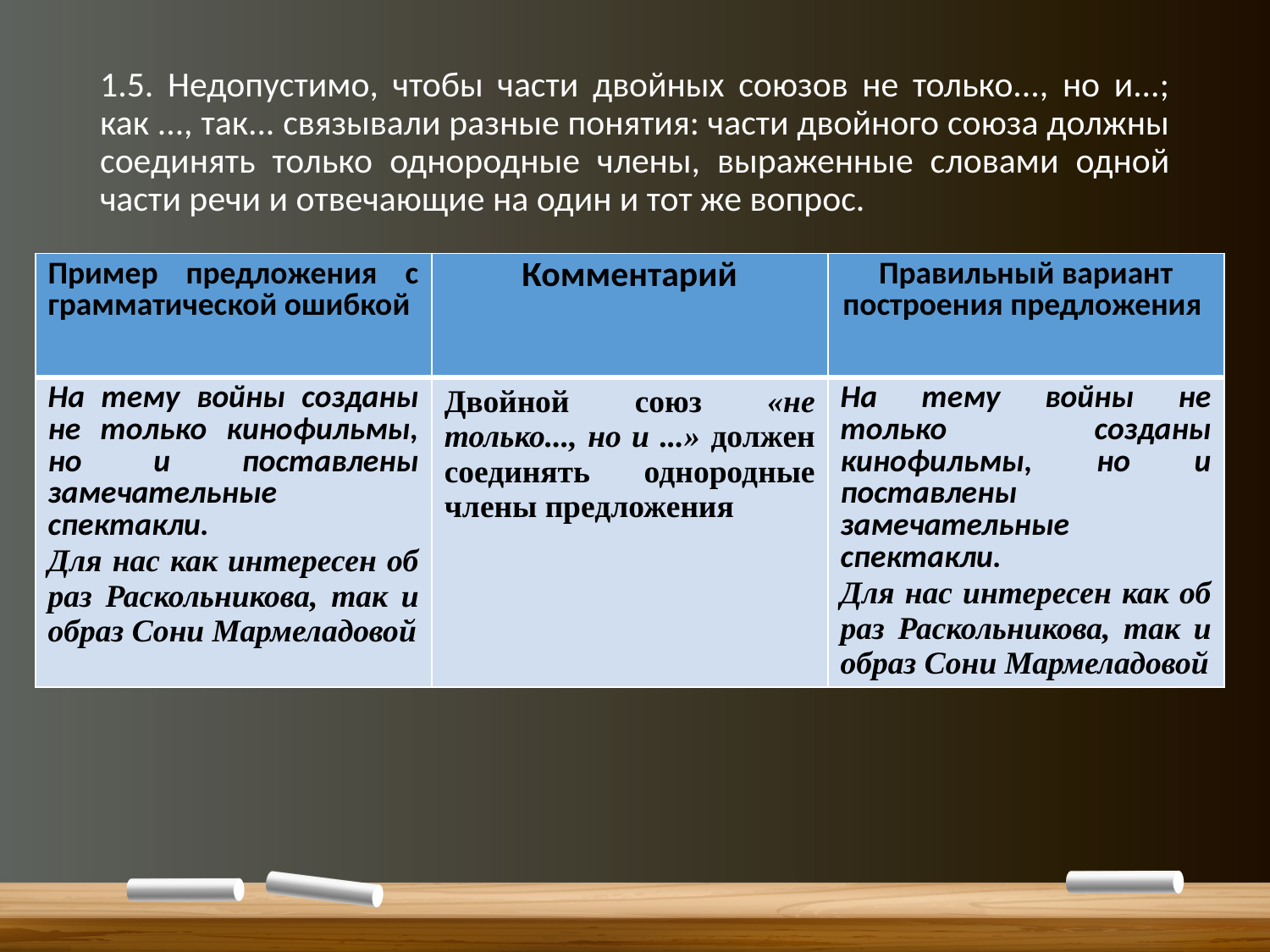

# 1.5. Недопустимо, чтобы части двойных союзов не только..., но и...; как ..., так... связывали разные понятия: части двойного союза должны соединять только однородные члены, выраженные словами одной части речи и отвечающие на один и тот же вопрос.
| Пример предложения с грамматической ошибкой | Комментарий | Правильный вариант построения предложения |
| --- | --- | --- |
| На тему войны созданы не только кинофильмы, но и поставлены замечательные спектакли. Для нас как интересен об­раз Раскольникова, так и образ Сони Мармеладовой | Двойной союз «не только..., но и ...» должен соединять од­нородные члены предложения | На тему войны не только созданы кинофильмы, но и поставлены замечательные спектакли. Для нас интересен как об­раз Раскольникова, так и образ Сони Мармеладовой |